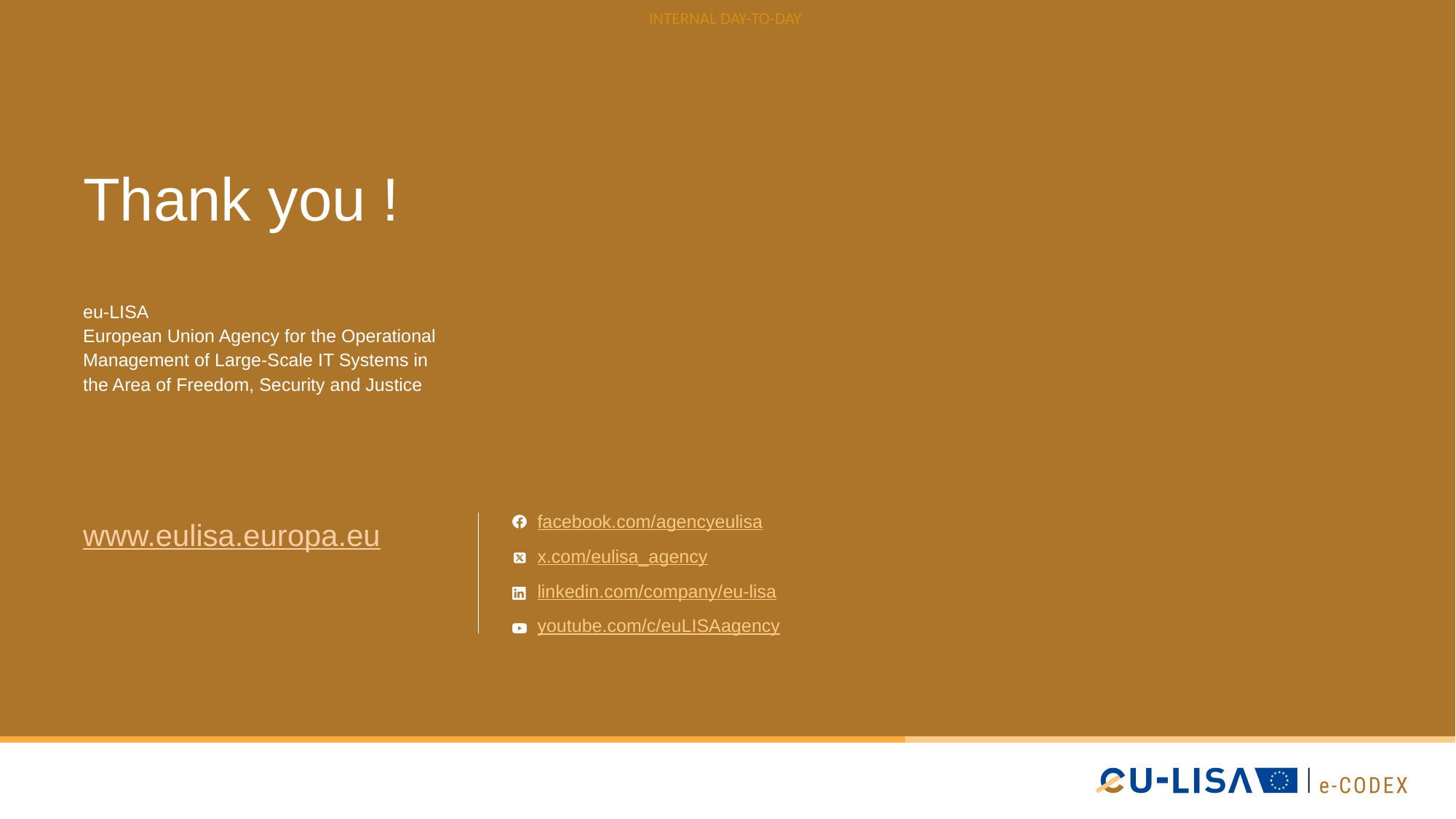

# Thank you !
eu-LISA
European Union Agency for the Operational Management of Large-Scale IT Systems in
the Area of Freedom, Security and Justice

www.eulisa.europa.eu

facebook.com/agencyeulisa
x.com/eulisa_agency
linkedin.com/company/eu-lisa
youtube.com/c/euLISAagency